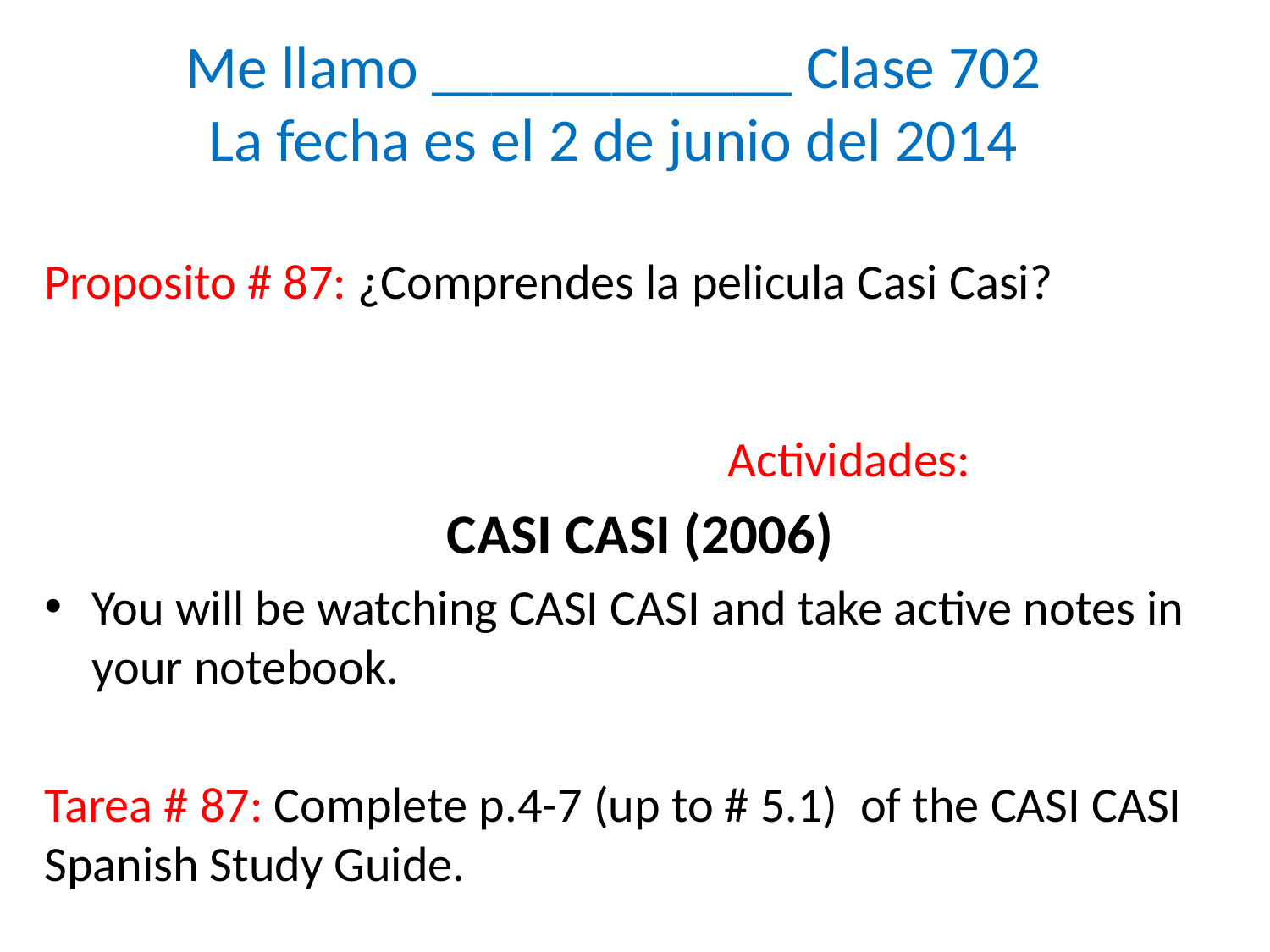

# Me llamo ____________ Clase 702 La fecha es el 2 de junio del 2014
Proposito # 87: ¿Comprendes la pelicula Casi Casi?                                                                                                                                                                                                                                                                                                    Actividades:
CASI CASI (2006)
You will be watching CASI CASI and take active notes in your notebook.

Tarea # 87: Complete p.4-7 (up to # 5.1)  of the CASI CASI Spanish Study Guide.